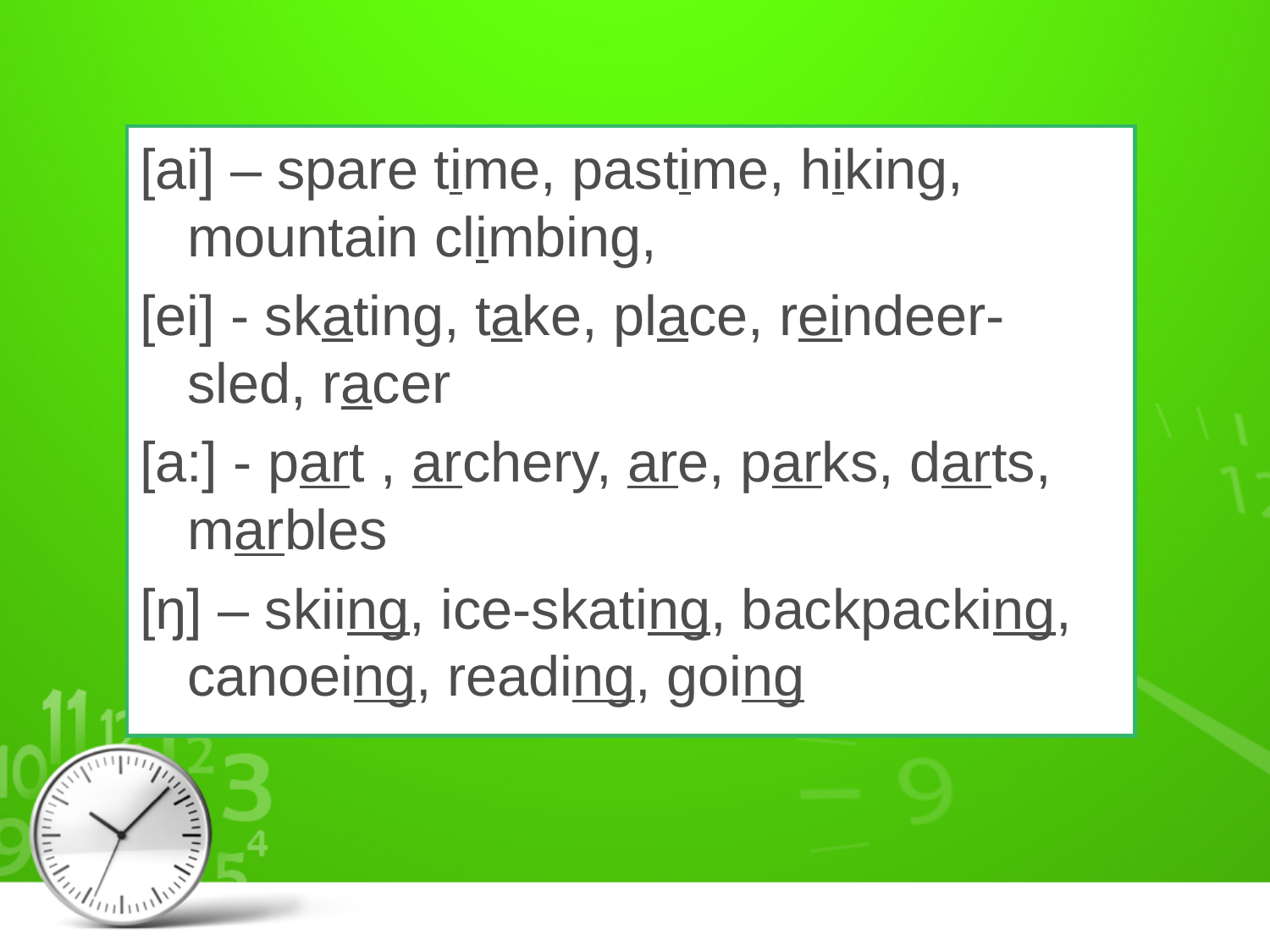

[ai] – spare time, pastime, hiking, mountain climbing,
[ei] - skating, take, place, reindeer-sled, racer
[a:] - part , archery, are, parks, darts, marbles
[ŋ] – skiing, ice-skating, backpacking, canoeing, reading, going
#